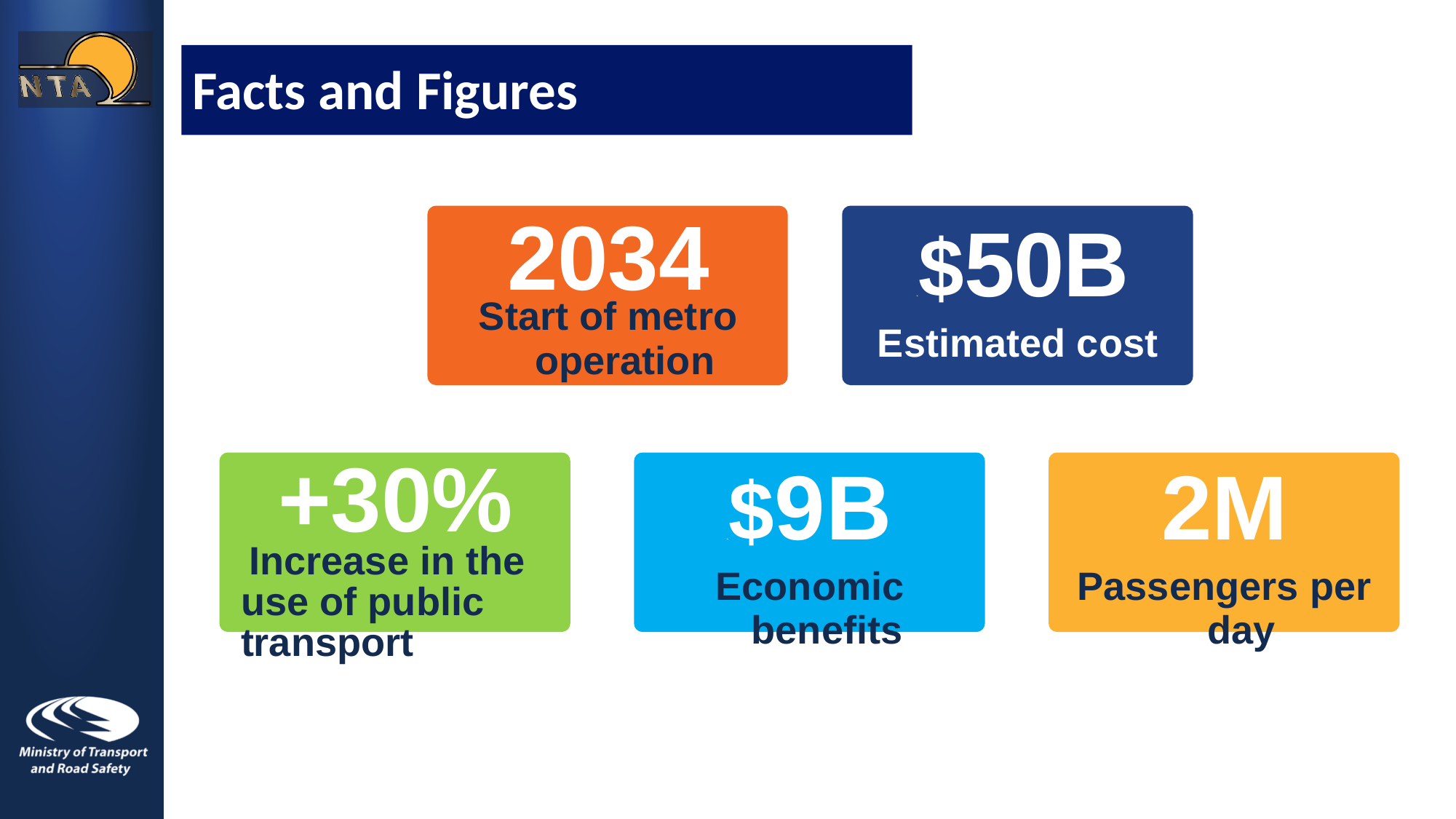

Facts and Figures
2034
bn $50B
Estimated cost

Start of metro operation
+30%
bn $9B
Economic benefits
bn2M
Passengers per day

Increase in the use of public transport